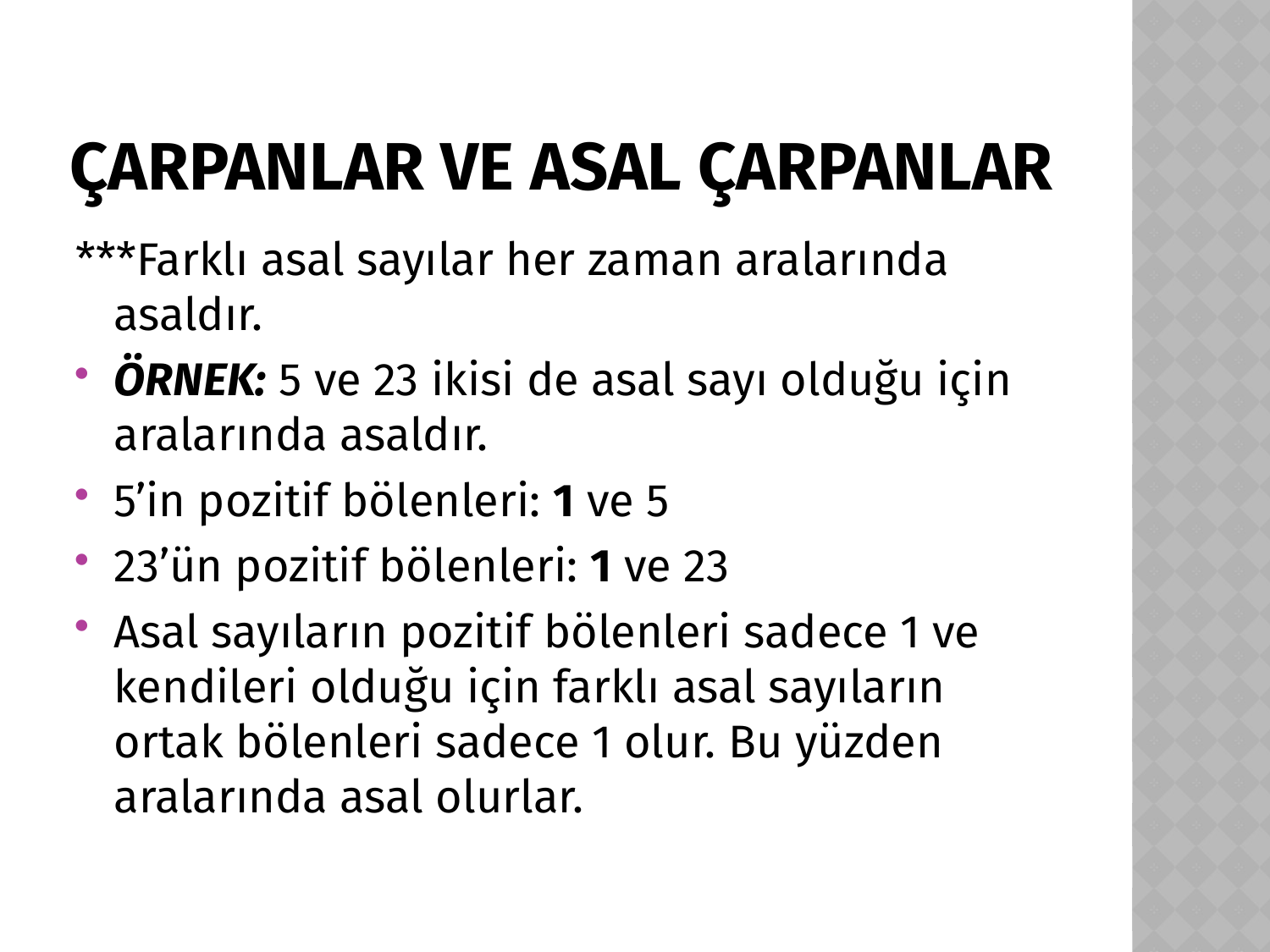

# Çarpanlar ve asal çarpanlar
***Farklı asal sayılar her zaman aralarında asaldır.
ÖRNEK: 5 ve 23 ikisi de asal sayı olduğu için aralarında asaldır.
5’in pozitif bölenleri: 1 ve 5
23’ün pozitif bölenleri: 1 ve 23
Asal sayıların pozitif bölenleri sadece 1 ve kendileri olduğu için farklı asal sayıların ortak bölenleri sadece 1 olur. Bu yüzden aralarında asal olurlar.